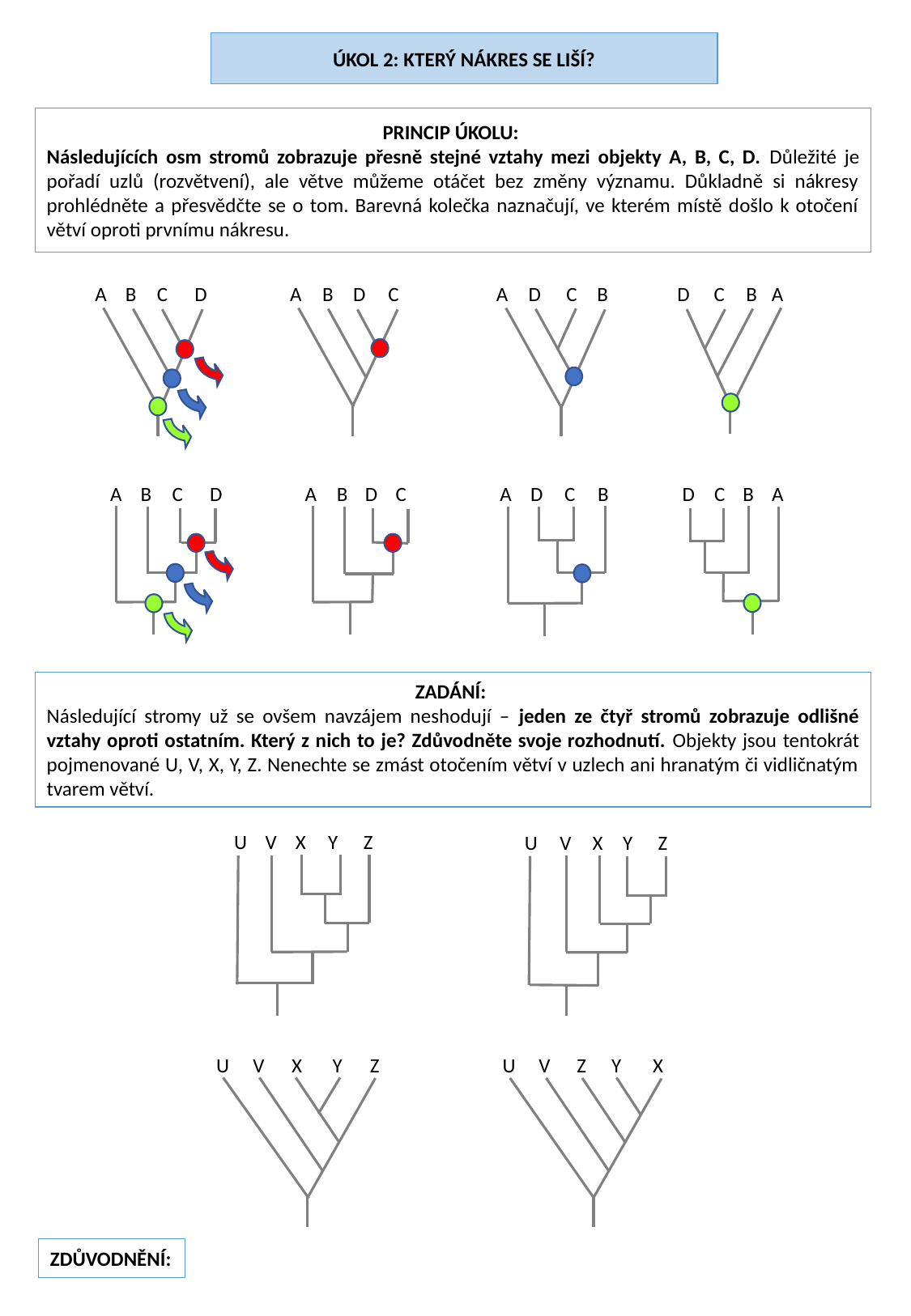

ÚKOL 2: KTERÝ NÁKRES SE LIŠÍ?
PRINCIP ÚKOLU:
Následujících osm stromů zobrazuje přesně stejné vztahy mezi objekty A, B, C, D. Důležité je pořadí uzlů (rozvětvení), ale větve můžeme otáčet bez změny významu. Důkladně si nákresy prohlédněte a přesvědčte se o tom. Barevná kolečka naznačují, ve kterém místě došlo k otočení větví oproti prvnímu nákresu.
A
B
C
D

A
B
D
C

A
D
C
B

D
C
B
A

A
B
C
D

A
B
D
C

A
D
C
B

D
C
B
A

ZADÁNÍ:
Následující stromy už se ovšem navzájem neshodují – jeden ze čtyř stromů zobrazuje odlišné vztahy oproti ostatním. Který z nich to je? Zdůvodněte svoje rozhodnutí. Objekty jsou tentokrát pojmenované U, V, X, Y, Z. Nenechte se zmást otočením větví v uzlech ani hranatým či vidličnatým tvarem větví.
U
V
X
Y
Z
U
V
X
Y
Z
U
V
X
Y
Z
U
V
Z
Y
X
ZDŮVODNĚNÍ: